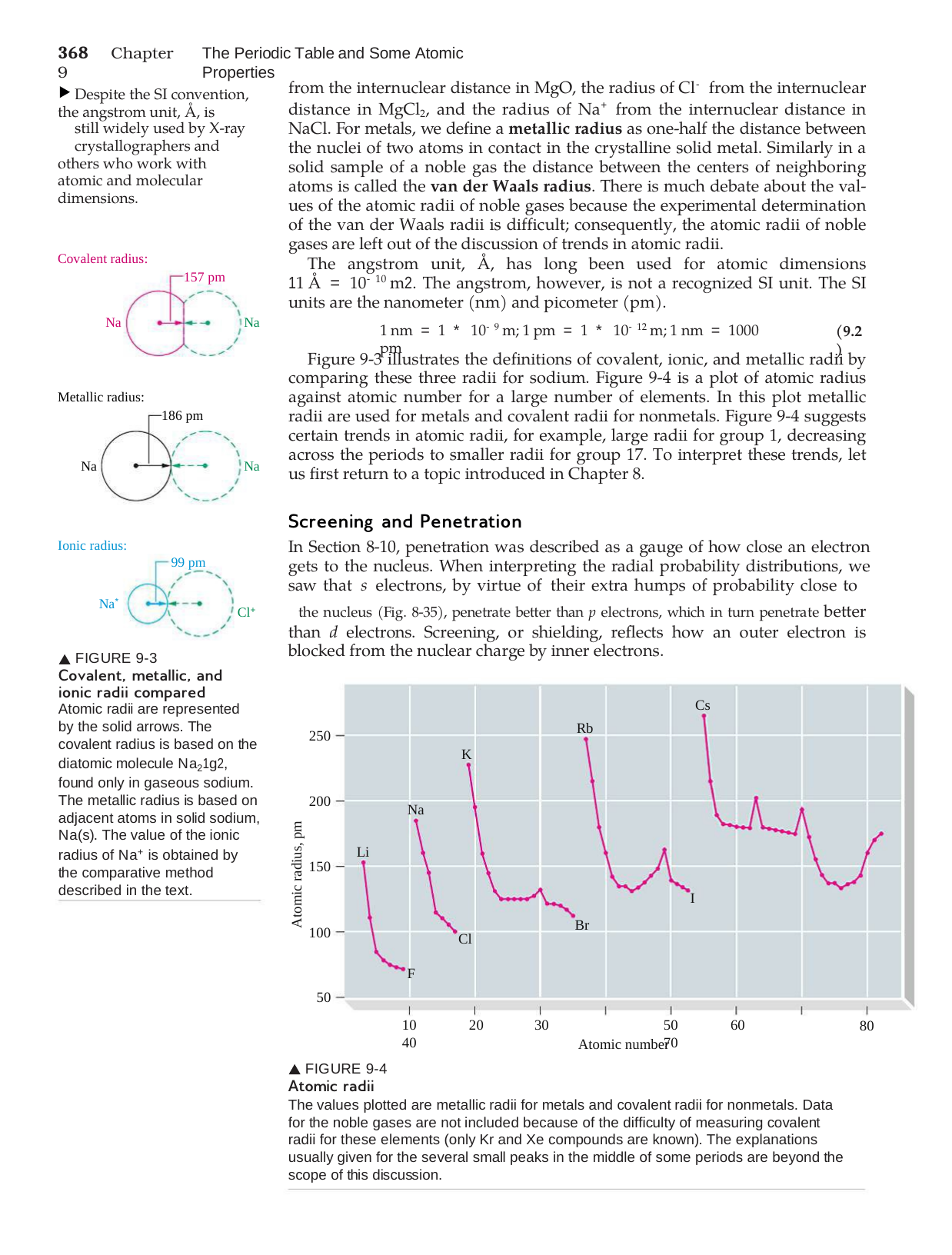

368	Chapter 9
The Periodic Table and Some Atomic Properties
from the internuclear distance in MgO, the radius of Cl- from the internuclear distance in MgCl2, and the radius of Na+  from the internuclear distance in NaCl. For metals, we define a metallic radius as one-half the distance between the nuclei of two atoms in contact in the crystalline solid metal. Similarly in a solid sample of a noble gas the distance between the centers of neighboring atoms is called the van der Waals radius. There is much debate about the val- ues of the atomic radii of noble gases because the experimental determination of the van der Waals radii is difficult; consequently, the atomic radii of noble gases are left out of the discussion of trends in atomic radii.
The  angstrom  unit,  Å,  has  long  been  used  for  atomic  dimensions 11 Å  =  10-10 m2. The angstrom, however, is not a recognized SI unit. The SI units are the nanometer (nm) and picometer (pm).
Despite the SI convention, the angstrom unit, Å, is
still widely used by X-ray
crystallographers and others who work with atomic and molecular dimensions.

Covalent radius:
157 pm
Na
Na
1 nm  =  1  *  10-9 m; 1 pm  =  1  *  10-12 m; 1 nm  =  1000 pm
(9.2)
Figure 9-3 illustrates the definitions of covalent, ionic, and metallic radii by comparing these three radii for sodium. Figure 9-4 is a plot of atomic radius against atomic number for a large number of elements. In this plot metallic radii are used for metals and covalent radii for nonmetals. Figure 9-4 suggests certain trends in atomic radii, for example, large radii for group 1, decreasing across the periods to smaller radii for group 17. To interpret these trends, let us first return to a topic introduced in Chapter 8.
Metallic radius:
186 pm
Na
Na
Screening and Penetration
In Section 8-10, penetration was described as a gauge of how close an electron gets to the nucleus. When interpreting the radial probability distributions, we saw that  s  electrons, by virtue of  their extra humps of probability close to
Cl+          the nucleus (Fig. 8-35), penetrate better than p electrons, which in turn penetrate better than d electrons. Screening, or shielding, reflects how an outer electron is blocked from the nuclear charge by inner electrons.
Ionic radius:
99 pm
Na*
 FIGURE 9-3
Covalent, metallic, and ionic radii compared Atomic radii are represented
by the solid arrows. The covalent radius is based on the diatomic molecule Na21g2, found only in gaseous sodium. The metallic radius is based on adjacent atoms in solid sodium, Na(s). The value of the ionic radius of Na+ is obtained by the comparative method described in the text.

Cs
Rb
250
K
200
Na
Atomic radius, pm
Li
150
I
Br
100
Cl
F
50
10	20	30	40
50	60	70
80
Atomic number
 FIGURE 9-4
Atomic radii
The values plotted are metallic radii for metals and covalent radii for nonmetals. Data for the noble gases are not included because of the difficulty of measuring covalent radii for these elements (only Kr and Xe compounds are known). The explanations usually given for the several small peaks in the middle of some periods are beyond the scope of this discussion.